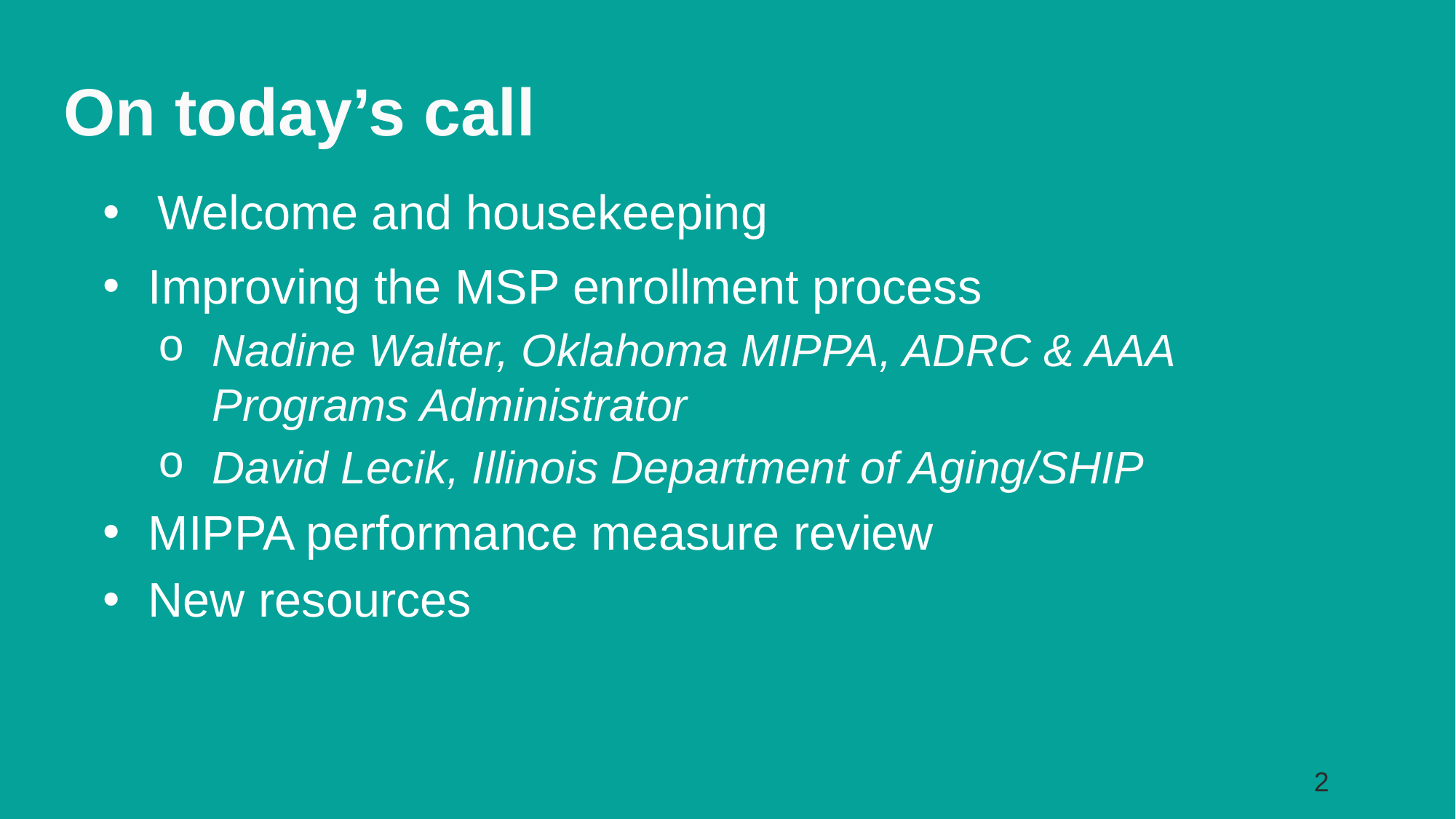

On today’s call
Welcome and housekeeping
Improving the MSP enrollment process
Nadine Walter, Oklahoma MIPPA, ADRC & AAA Programs Administrator
David Lecik, Illinois Department of Aging/SHIP
MIPPA performance measure review
New resources

2